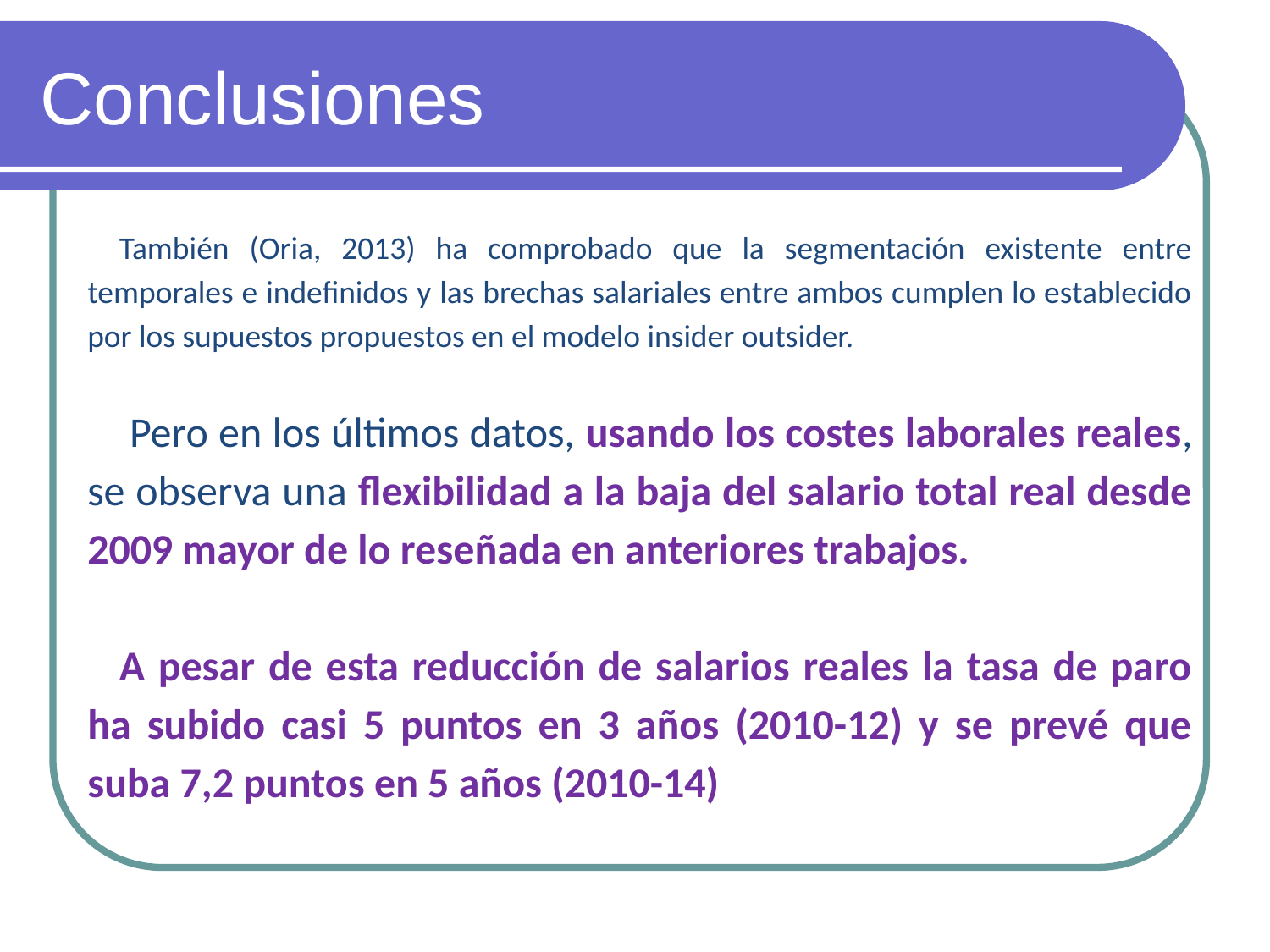

# Conclusiones
También (Oria, 2013) ha comprobado que la segmentación existente entre temporales e indefinidos y las brechas salariales entre ambos cumplen lo establecido por los supuestos propuestos en el modelo insider outsider.

 Pero en los últimos datos, usando los costes laborales reales, se observa una flexibilidad a la baja del salario total real desde 2009 mayor de lo reseñada en anteriores trabajos.

A pesar de esta reducción de salarios reales la tasa de paro ha subido casi 5 puntos en 3 años (2010-12) y se prevé que suba 7,2 puntos en 5 años (2010-14)